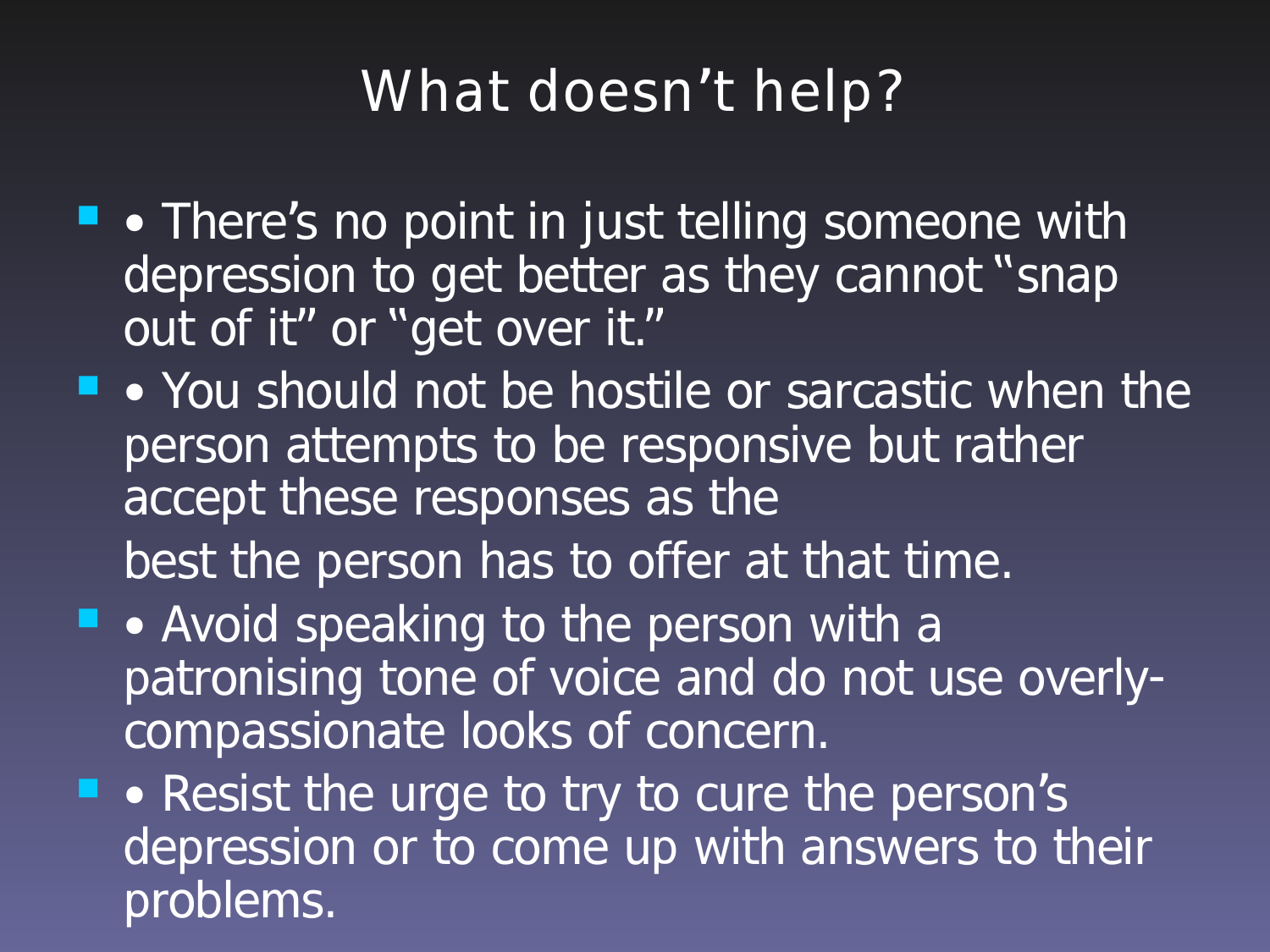

What doesn’t help?

• There’s no point in just telling someone with depression to get better as they cannot “snap out of it” or “get over it.”
• You should not be hostile or sarcastic when the person attempts to be responsive but rather accept these responses as the
	best the person has to offer at that time.
• Avoid speaking to the person with a patronising tone of voice and do not use overly-compassionate looks of concern.
• Resist the urge to try to cure the person’s depression or to come up with answers to their problems.